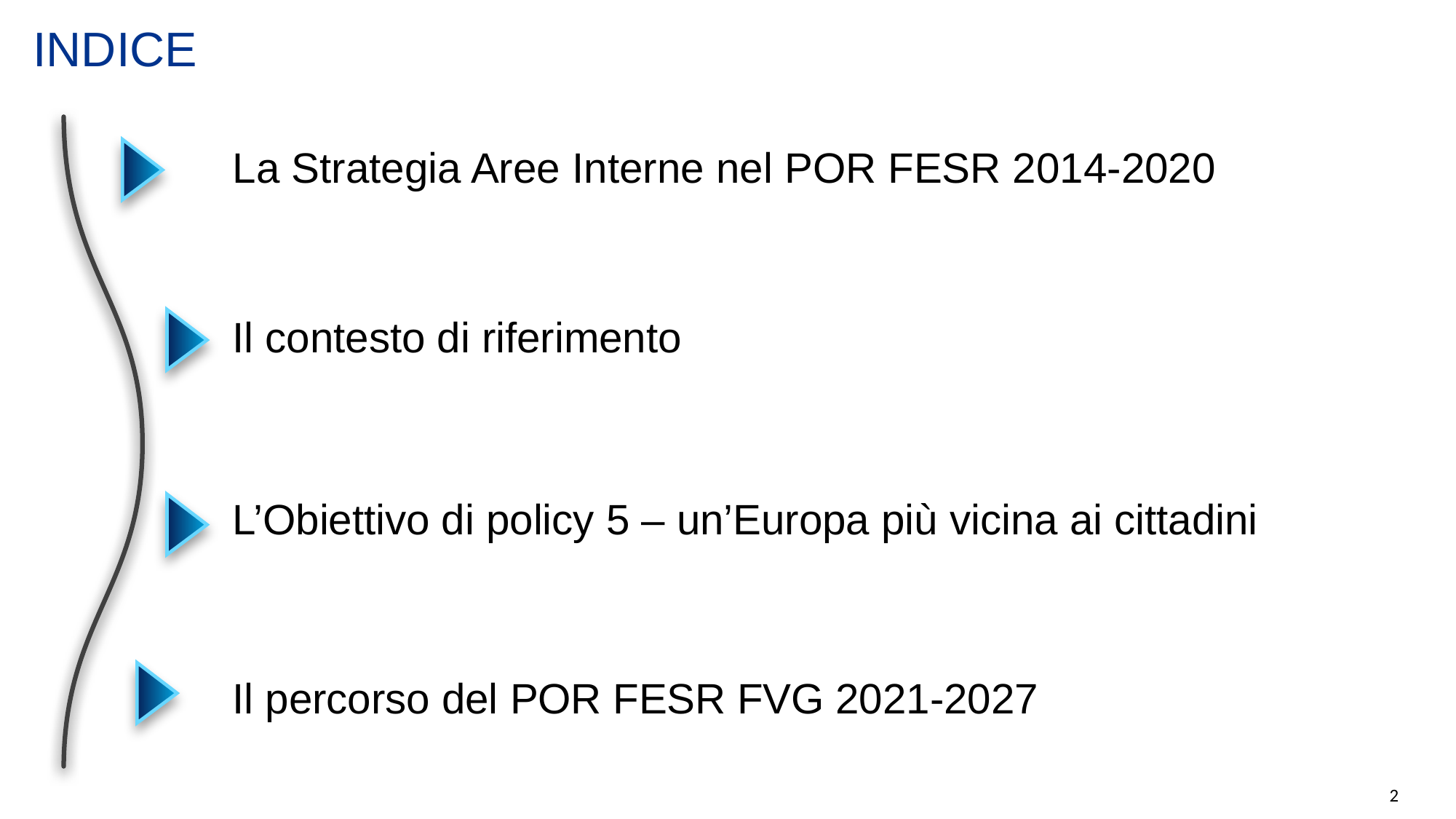

INDICE
La Strategia Aree Interne nel POR FESR 2014-2020

Il contesto di riferimento

L’Obiettivo di policy 5 – un’Europa più vicina ai cittadini

Il percorso del POR FESR FVG 2021-2027

2